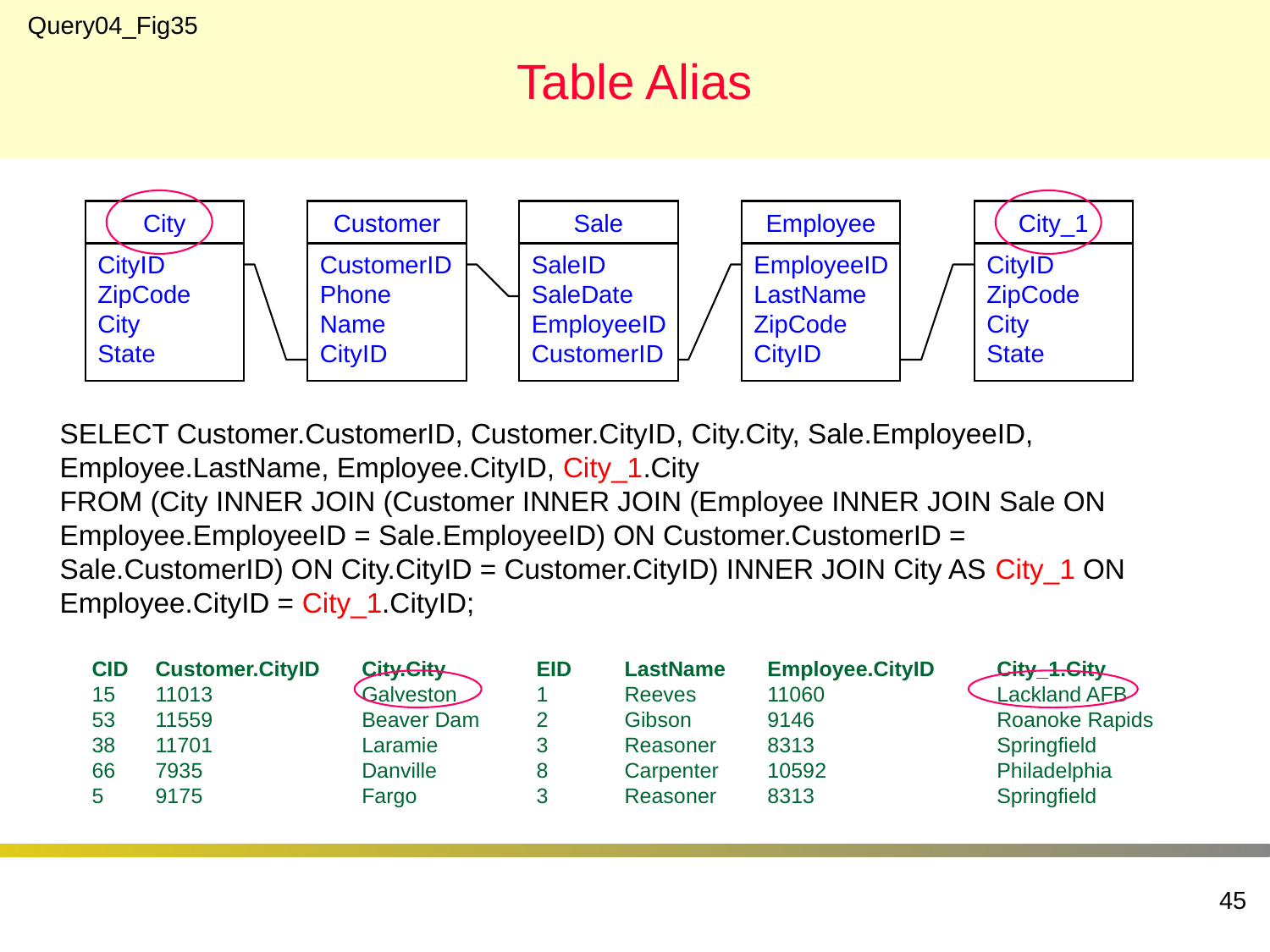

# Table Alias
Query04_Fig35

City
Customer
Sale
Employee
City_1
CityID
ZipCode
City
State
CustomerID
Phone
Name
CityID
SaleID
SaleDate
EmployeeID
CustomerID
EmployeeID
LastName
ZipCode
CityID
CityID
ZipCode
City
State

SELECT Customer.CustomerID, Customer.CityID, City.City, Sale.EmployeeID, Employee.LastName, Employee.CityID, City_1.City
FROM (City INNER JOIN (Customer INNER JOIN (Employee INNER JOIN Sale ON Employee.EmployeeID = Sale.EmployeeID) ON Customer.CustomerID = Sale.CustomerID) ON City.CityID = Customer.CityID) INNER JOIN City AS City_1 ON Employee.CityID = City_1.CityID;
CID	Customer.CityID	City.City	EID	LastName	Employee.CityID	City_1.City
15	11013	Galveston	1	Reeves	11060	Lackland AFB
53	11559	Beaver Dam	2	Gibson	9146	Roanoke Rapids
38	11701	Laramie	3	Reasoner	8313	Springfield
66	7935	Danville	8	Carpenter	10592	Philadelphia
5	9175	Fargo	3	Reasoner	8313	Springfield

45